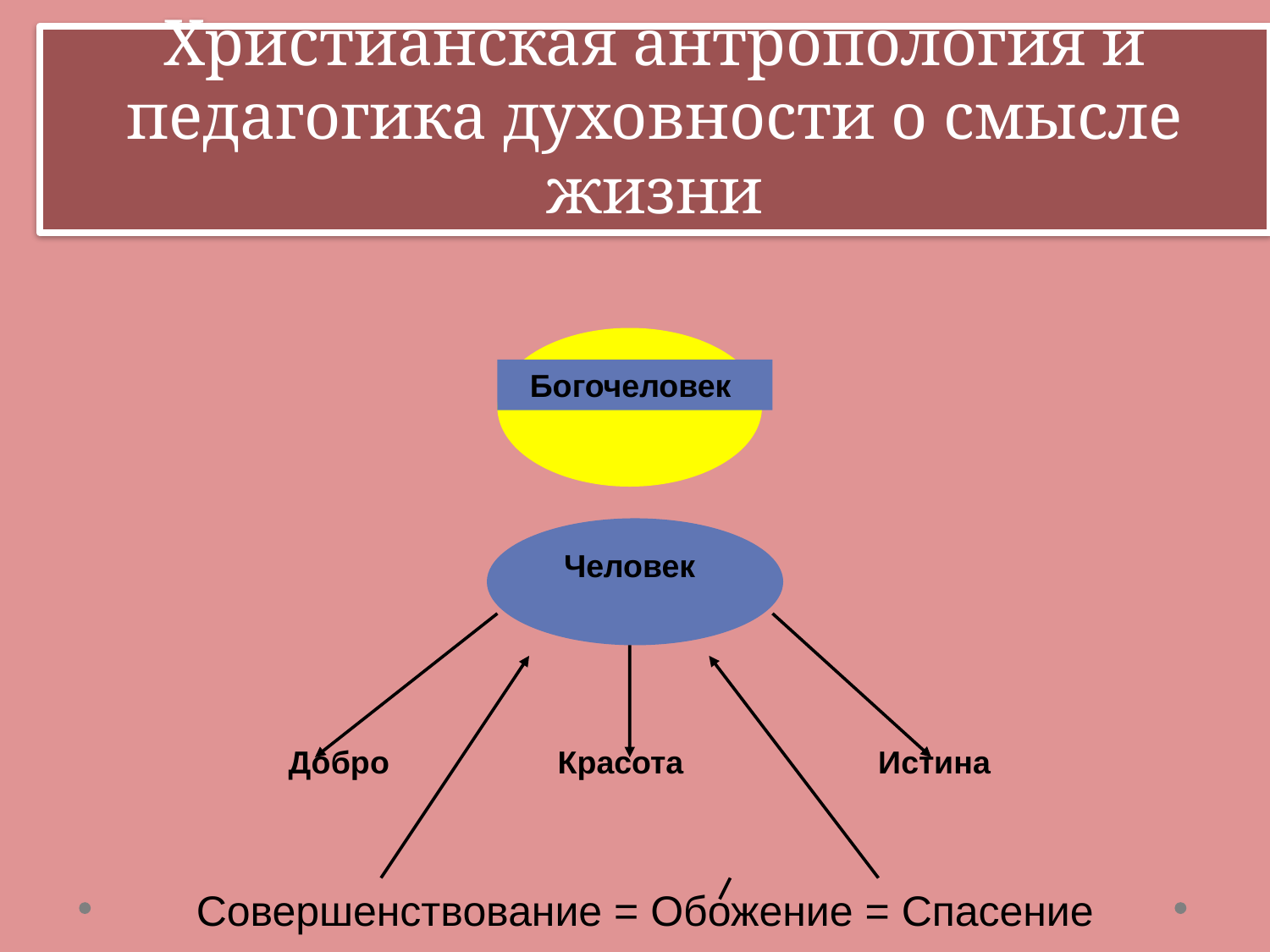

Христианская антропология и педагогика духовности о смысле жизни

Богочеловек

Человек

Добро                   Красота                      Истина
Совершенствование = Обожение = Спасение